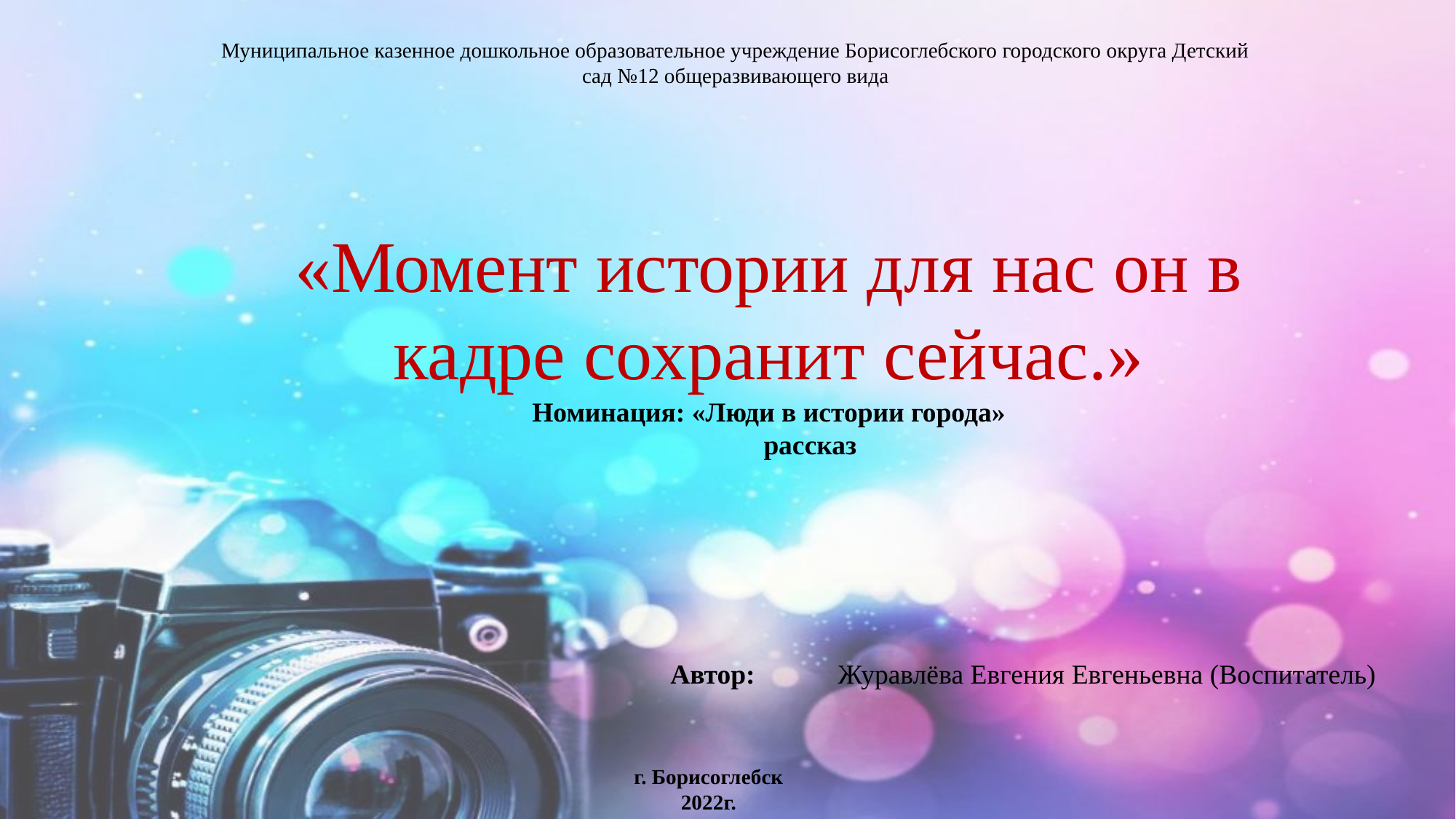

Муниципальное казенное дошкольное образовательное учреждение Борисоглебского городского округа Детский сад №12 общеразвивающего вида

«Момент истории для нас он в кадре сохранит сейчас.»
Номинация: «Люди в истории города»
            рассказ
Автор:            Журавлёва Евгения Евгеньевна (Воспитатель)

г. Борисоглебск
2022г.